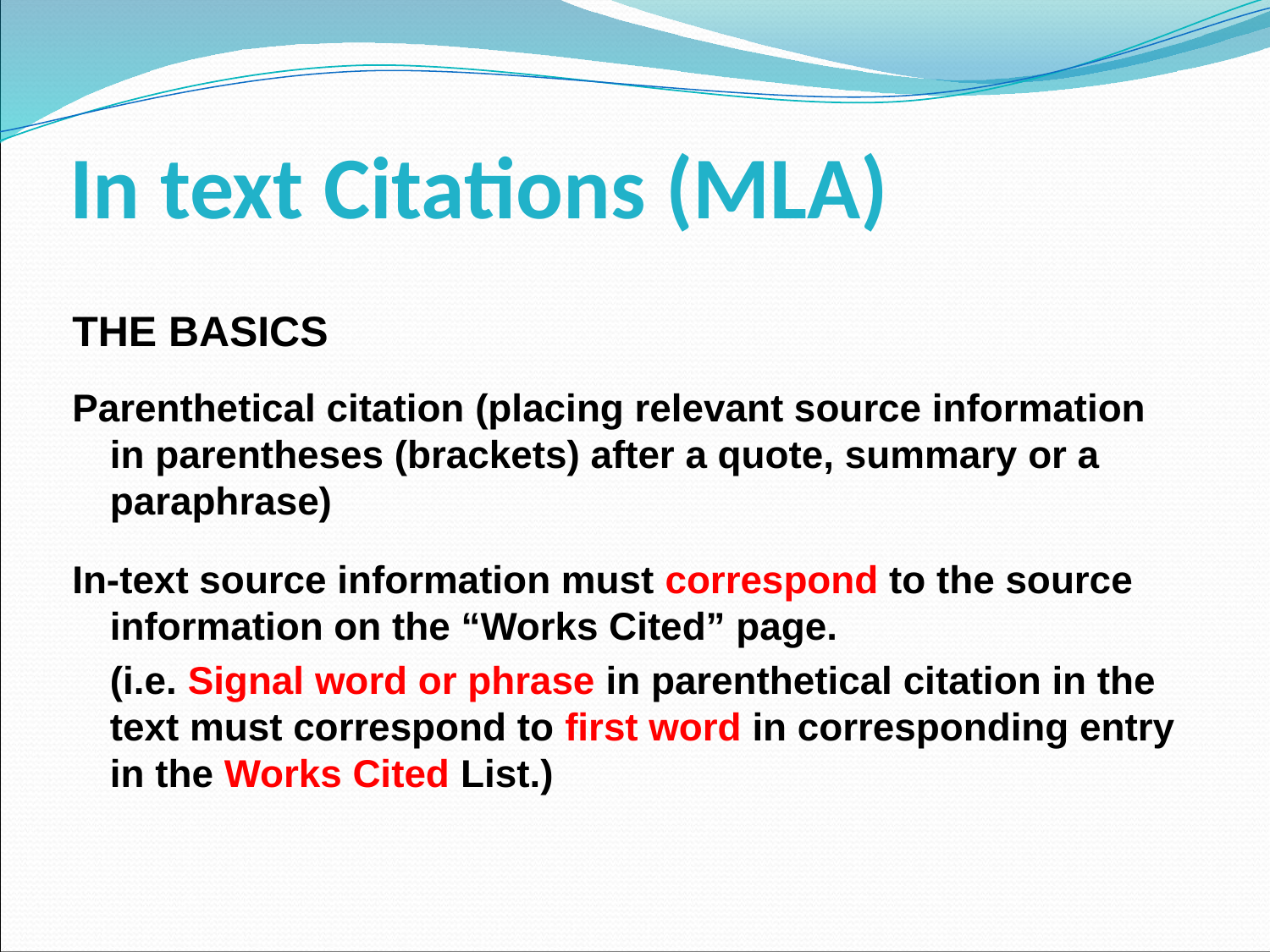

# In text Citations (MLA)
THE BASICS
Parenthetical citation (placing relevant source information in parentheses (brackets) after a quote, summary or a paraphrase)
In-text source information must correspond to the source information on the “Works Cited” page.
	(i.e. Signal word or phrase in parenthetical citation in the text must correspond to first word in corresponding entry in the Works Cited List.)